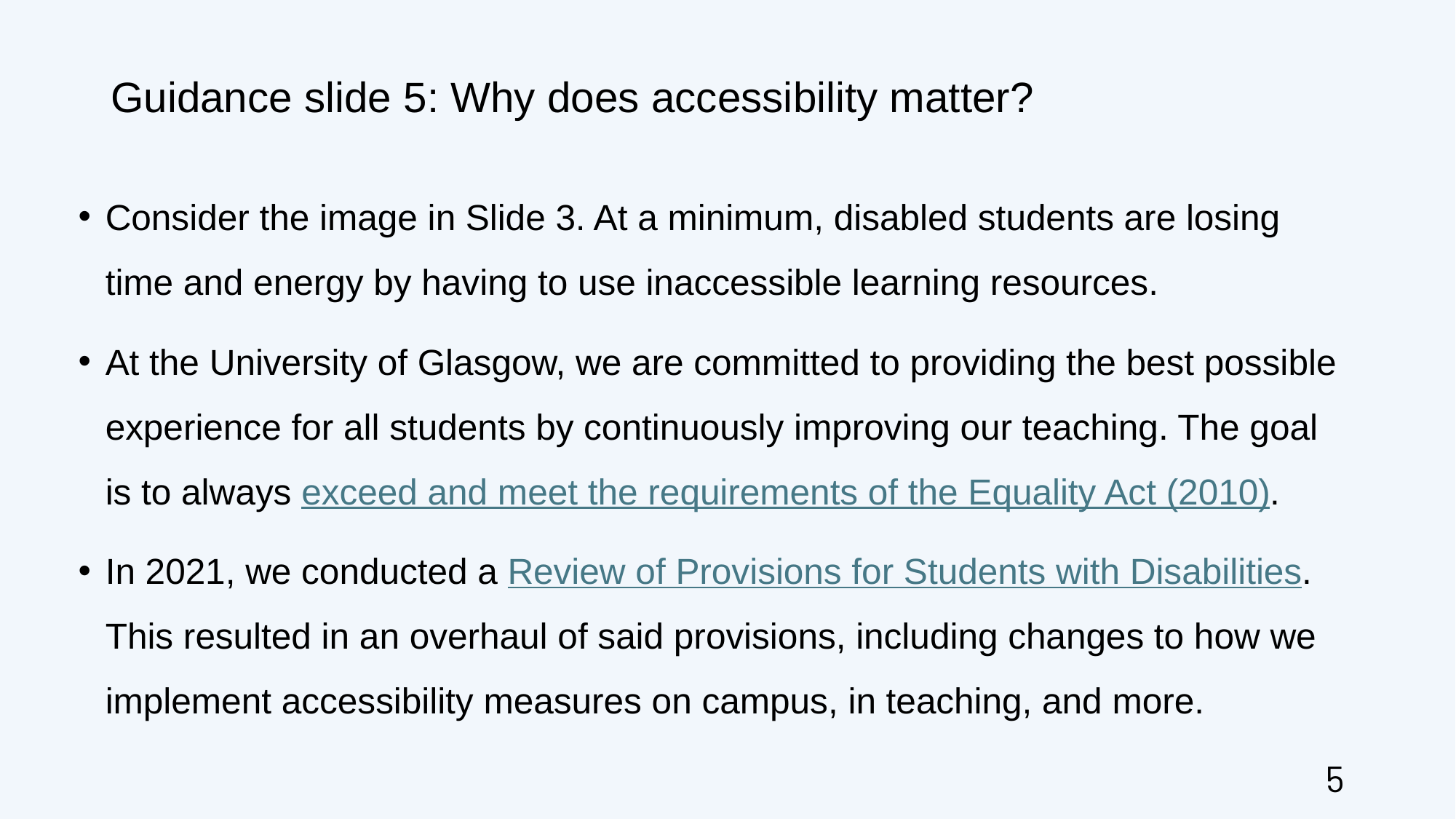

# Guidance slide 5: Why does accessibility matter?
Consider the image in Slide 3. At a minimum, disabled students are losing time and energy by having to use inaccessible learning resources.
At the University of Glasgow, we are committed to providing the best possible experience for all students by continuously improving our teaching. The goal is to always exceed and meet the requirements of the Equality Act (2010).
In 2021, we conducted a Review of Provisions for Students with Disabilities. This resulted in an overhaul of said provisions, including changes to how we implement accessibility measures on campus, in teaching, and more.

5